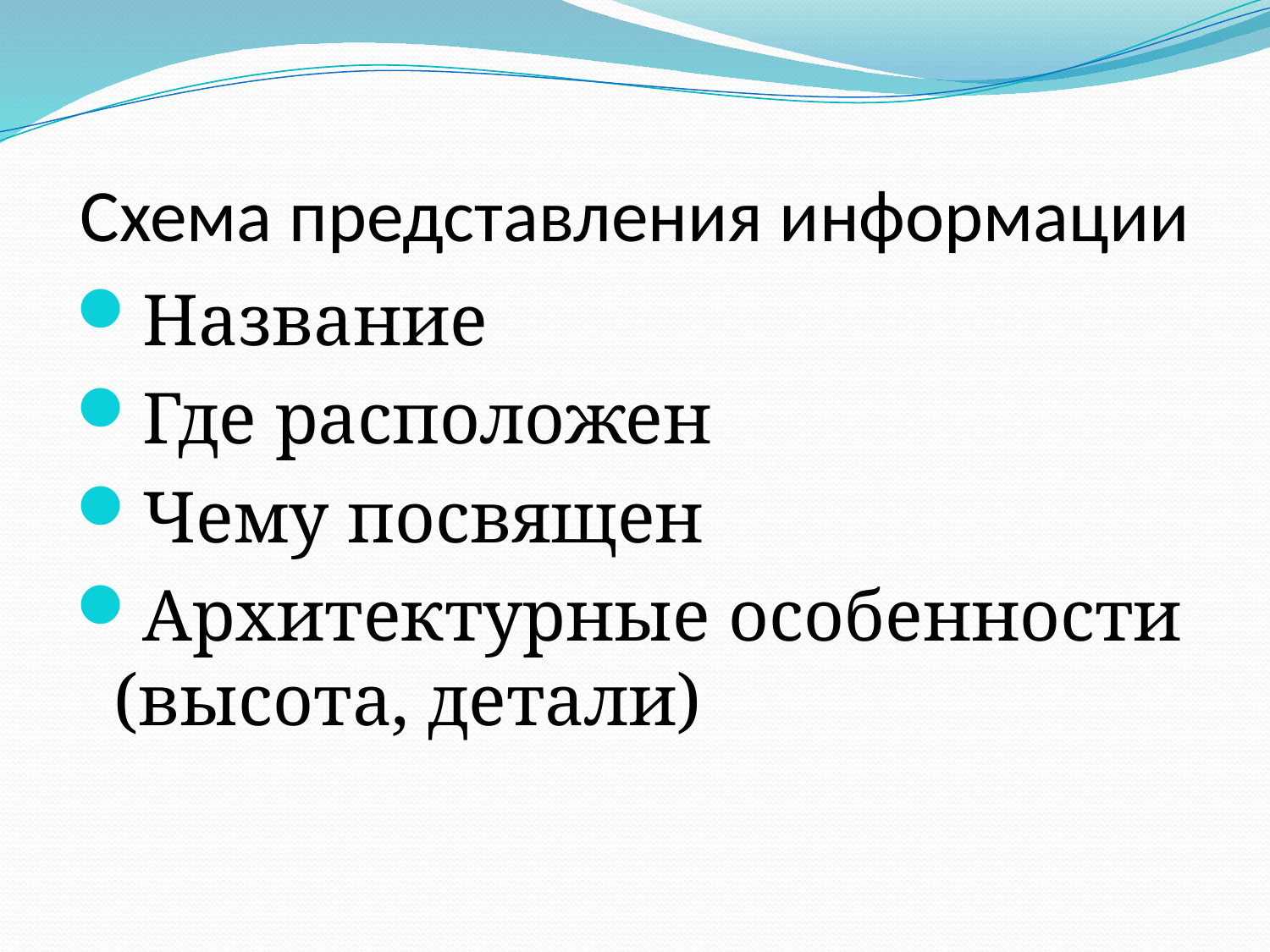

# Схема представления информации
Название
Где расположен
Чему посвящен
Архитектурные особенности (высота, детали)